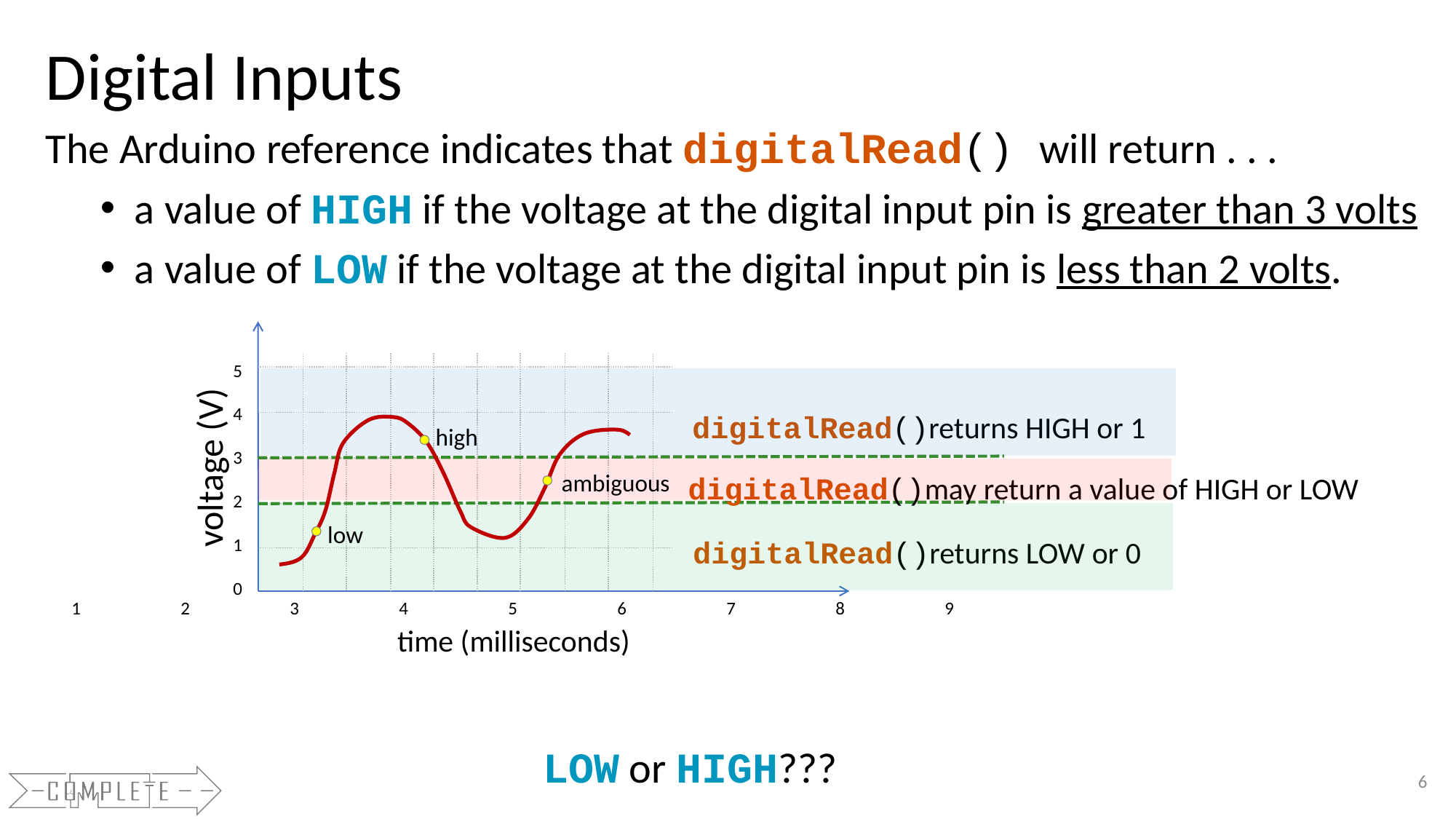

Digital Inputs
The Arduino reference indicates that digitalRead() will return . . .
a value of HIGH if the voltage at the digital input pin is greater than 3 volts
a value of LOW if the voltage at the digital input pin is less than 2 volts.
5

4

3

2

1

0
voltage (V)
0	1	2	3	4	5	6	7	8	9
time (milliseconds)

digitalRead()returns HIGH or 1
high

digitalRead()may return a value of HIGH or LOW
ambiguous

digitalRead()returns LOW or 0
low

LOW or HIGH???
6